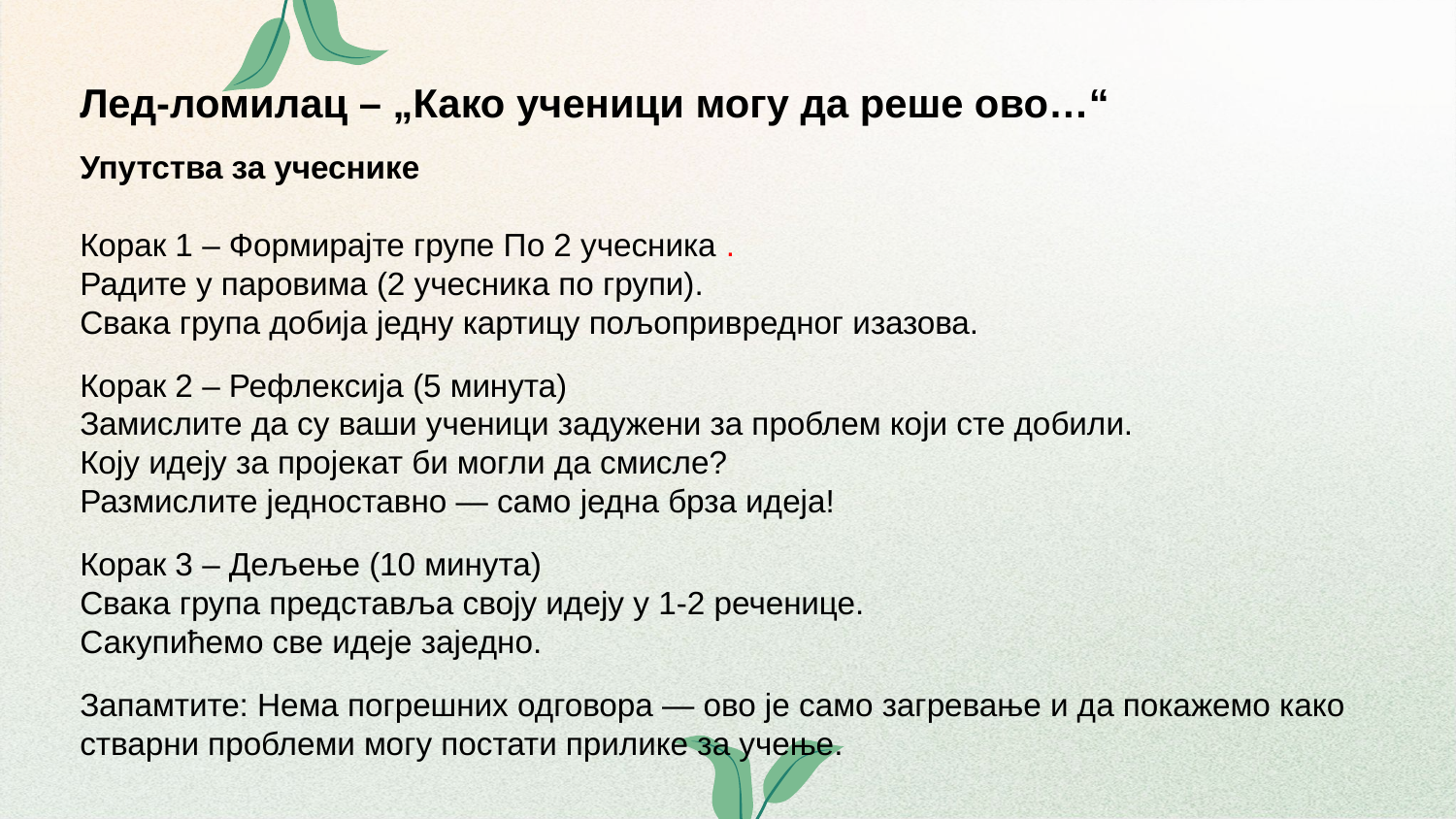

# Лед-ломилац – „Како ученици могу да реше ово…“
Упутства за учеснике

Корак 1 – Формирајте групе По 2 учесника .
Радите у паровима (2 учесника по групи).
Свака група добија једну картицу пољопривредног изазова.

Корак 2 – Рефлексија (5 минута)
Замислите да су ваши ученици задужени за проблем који сте добили.
Коју идеју за пројекат би могли да смисле?
Размислите једноставно — само једна брза идеја!

Корак 3 – Дељење (10 минута)
Свака група представља своју идеју у 1-2 реченице.
Сакупићемо све идеје заједно.

Запамтите: Нема погрешних одговора — ово је само загревање и да покажемо како стварни проблеми могу постати прилике за учење.